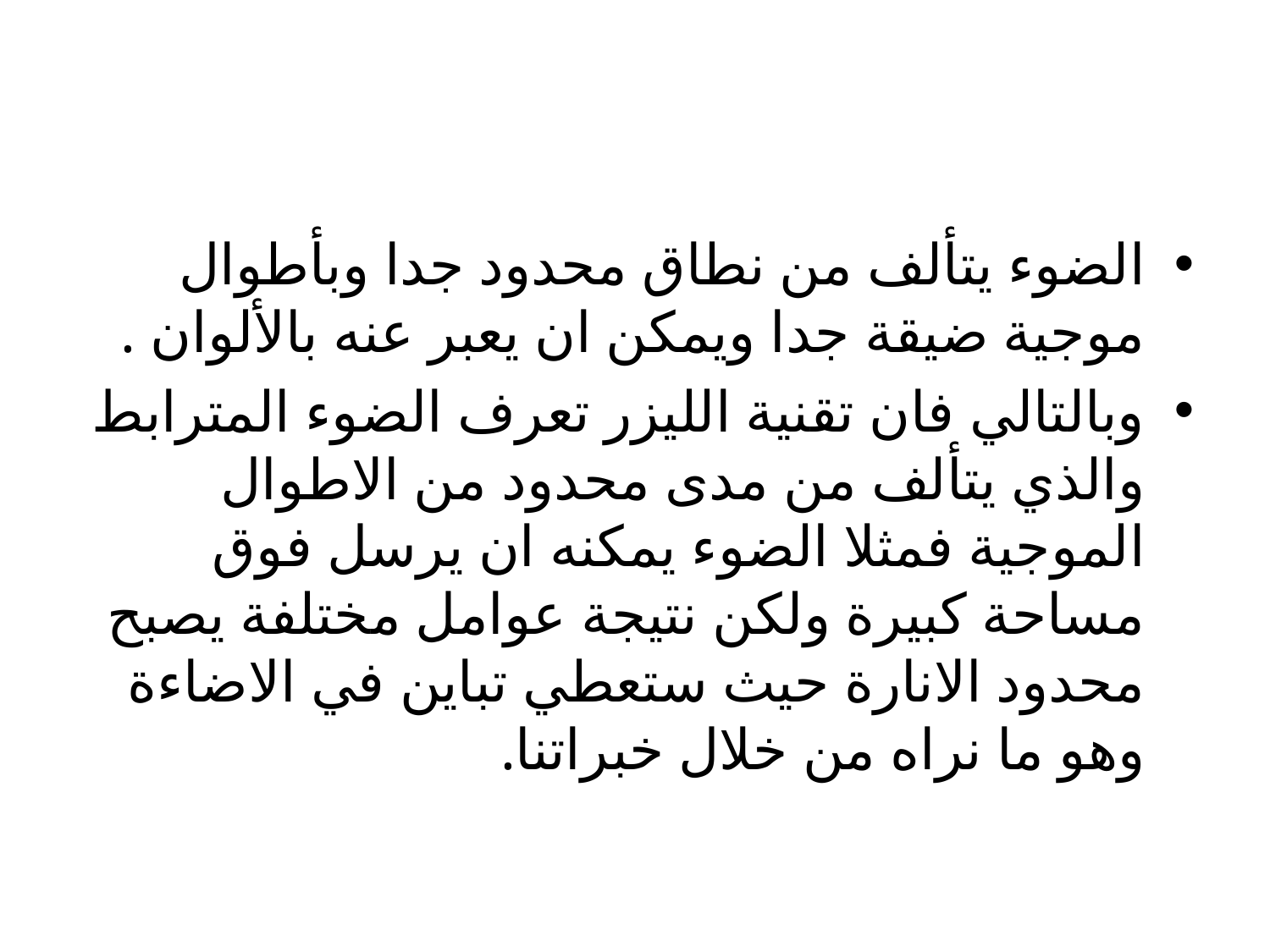

الضوء يتألف من نطاق محدود جدا وبأطوال موجية ضيقة جدا ويمكن ان يعبر عنه بالألوان .
وبالتالي فان تقنية الليزر تعرف الضوء المترابط والذي يتألف من مدى محدود من الاطوال الموجية فمثلا الضوء يمكنه ان يرسل فوق مساحة كبيرة ولكن نتيجة عوامل مختلفة يصبح محدود الانارة حيث ستعطي تباين في الاضاءة وهو ما نراه من خلال خبراتنا.